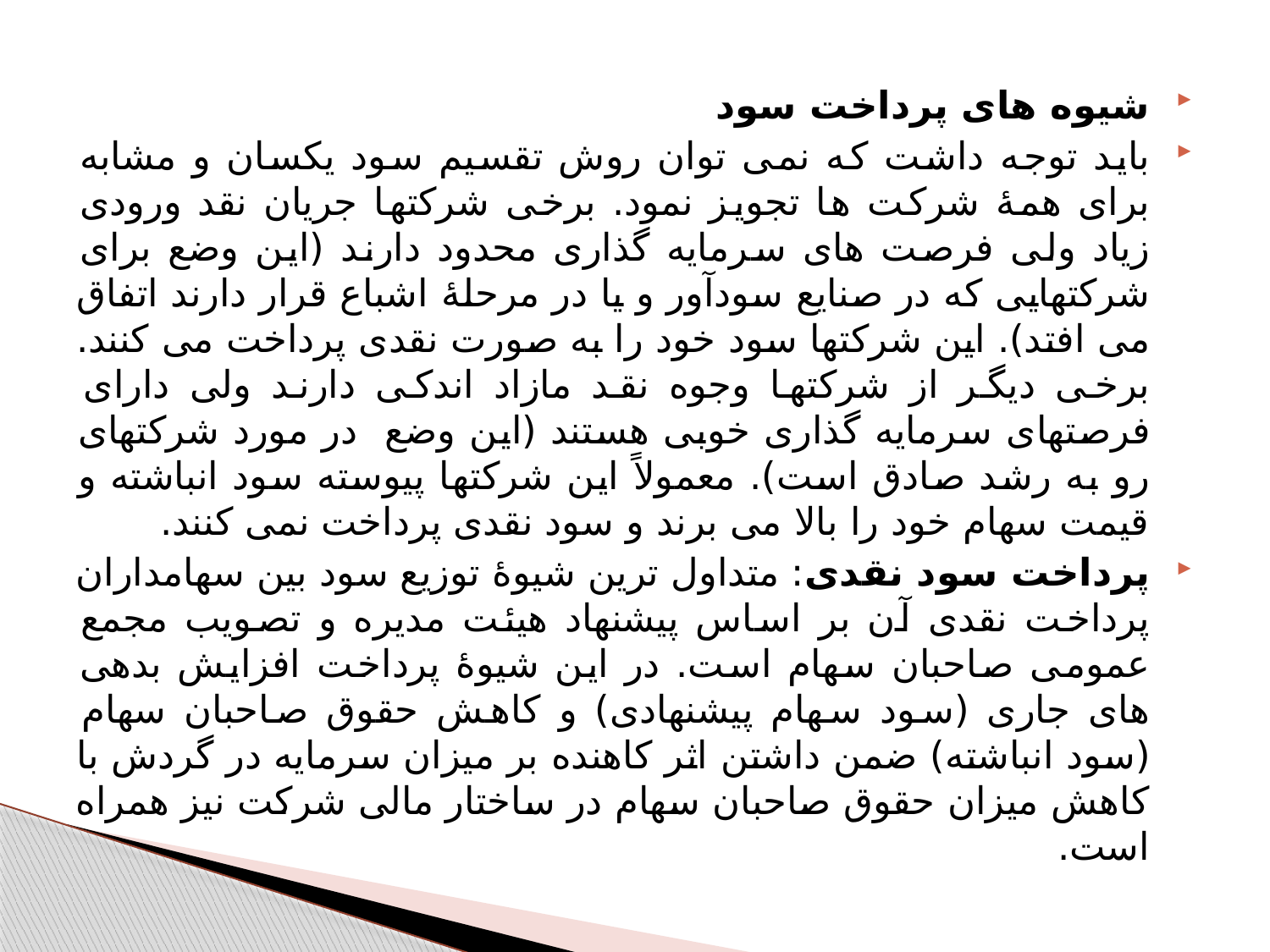

شیوه های پرداخت سود
باید توجه داشت که نمی توان روش تقسیم سود یکسان و مشابه برای همۀ شرکت ها تجویز نمود. برخی شرکتها جریان نقد ورودی زیاد ولی فرصت های سرمایه گذاری محدود دارند (این وضع برای شرکتهایی که در صنایع سودآور و یا در مرحلۀ اشباع قرار دارند اتفاق می افتد). این شرکتها سود خود را به صورت نقدی پرداخت می کنند. برخی دیگر از شرکتها وجوه نقد مازاد اندکی دارند ولی دارای فرصتهای سرمایه گذاری خوبی هستند (این وضع  در مورد شرکتهای رو به رشد صادق است). معمولاً این شرکتها پیوسته سود انباشته و قیمت سهام خود را بالا می برند و سود نقدی پرداخت نمی کنند.
پرداخت سود نقدی: متداول ترین شیوۀ توزیع سود بین سهامداران پرداخت نقدی آن بر اساس پیشنهاد هیئت مدیره و تصویب مجمع عمومی صاحبان سهام است. در این شیوۀ پرداخت افزایش بدهی های جاری (سود سهام پیشنهادی) و کاهش حقوق صاحبان سهام (سود انباشته) ضمن داشتن اثر کاهنده بر میزان سرمایه در گردش با کاهش میزان حقوق صاحبان سهام در ساختار مالی شرکت نیز همراه است.